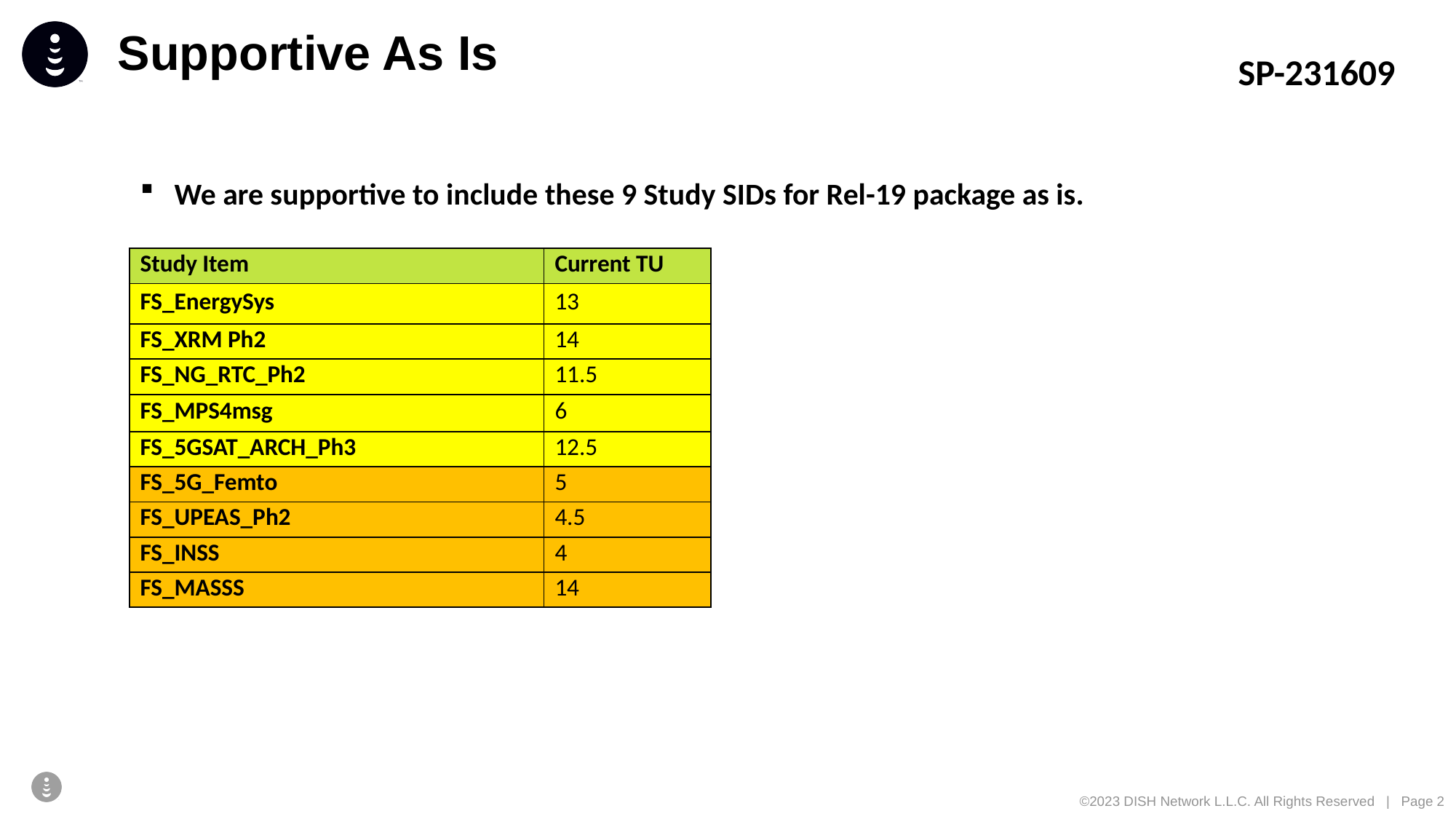

Supportive As Is
SP-231609
We are supportive to include these 9 Study SIDs for Rel-19 package as is.
| Study Item | Current TU |
| --- | --- |
| FS\_EnergySys | 13 |
| FS\_XRM Ph2 | 14 |
| FS\_NG\_RTC\_Ph2 | 11.5 |
| FS\_MPS4msg | 6 |
| FS\_5GSAT\_ARCH\_Ph3 | 12.5 |
| FS\_5G\_Femto | 5 |
| FS\_UPEAS\_Ph2 | 4.5 |
| FS\_INSS | 4 |
| FS\_MASSS | 14 |